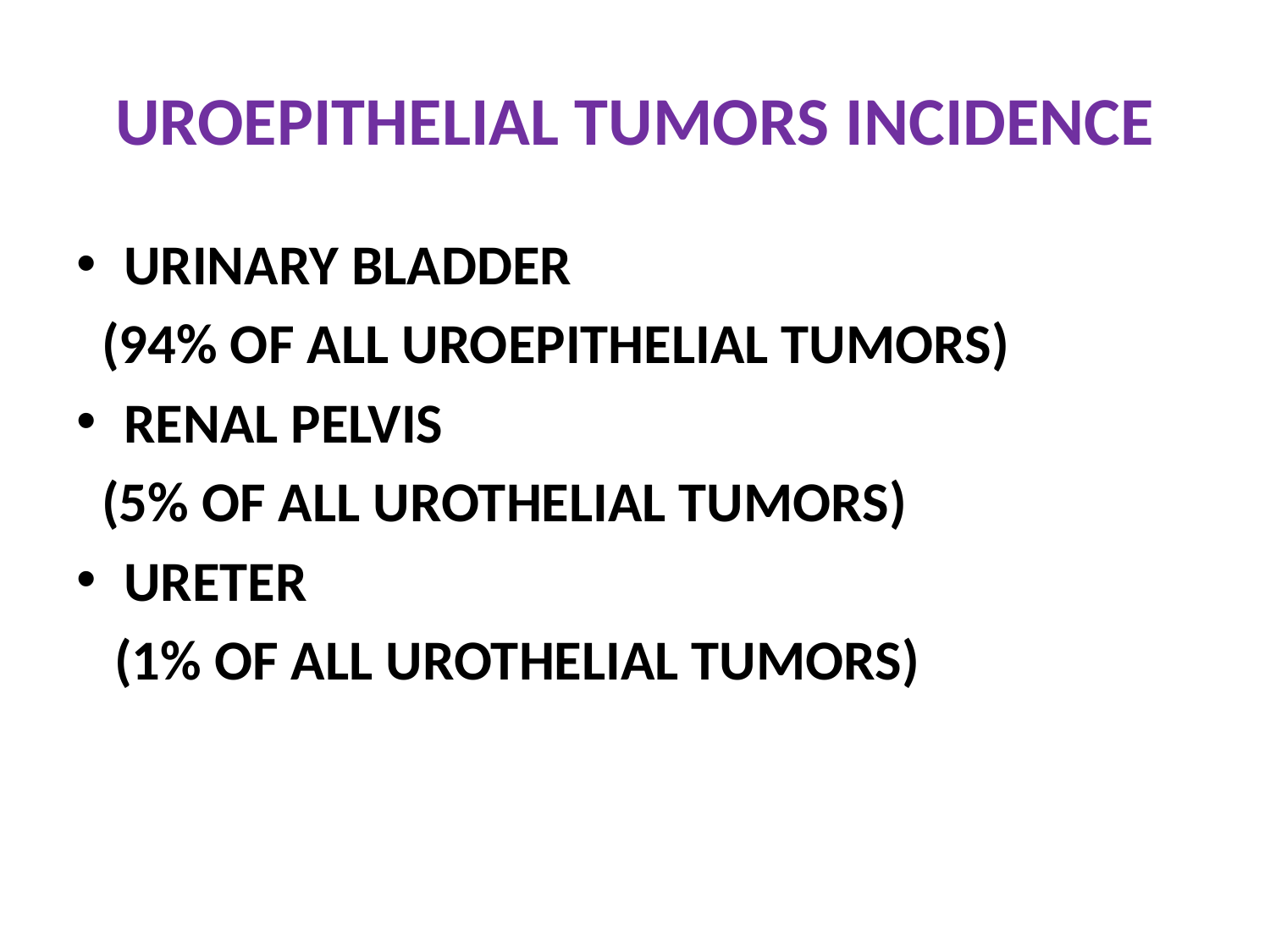

# UROEPITHELIAL TUMORS INCIDENCE
URINARY BLADDER
  (94% OF ALL UROEPITHELIAL TUMORS)
RENAL PELVIS
  (5% OF ALL UROTHELIAL TUMORS)
URETER
   (1% OF ALL UROTHELIAL TUMORS)